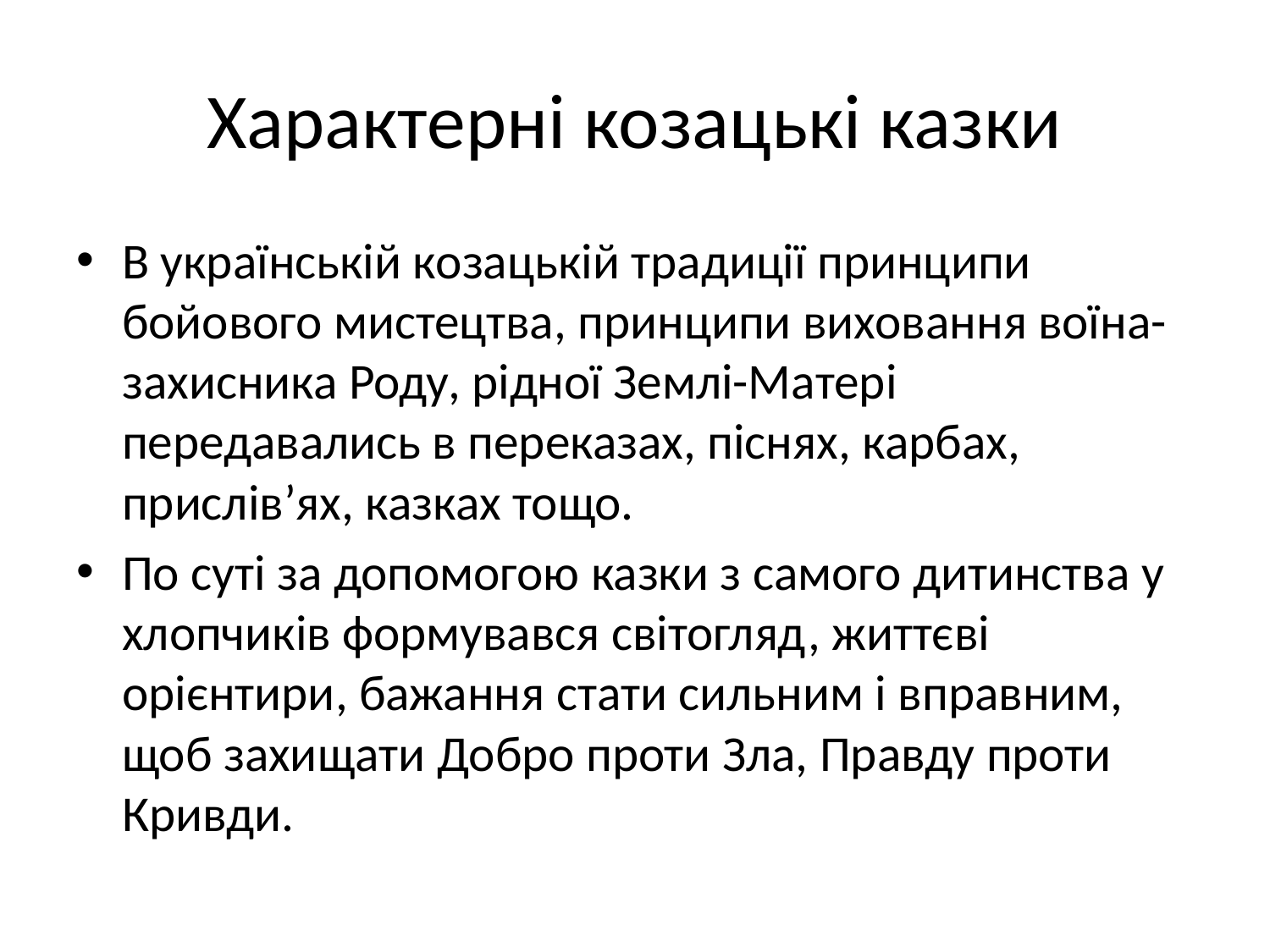

# Характерні козацькі казки
В українській козацькій традиції принципи бойового мистецтва, принципи виховання воїна-захисника Роду, рідної Землі-Матері передавались в переказах, піснях, карбах, прислів’ях, казках тощо.
По суті за допомогою казки з самого дитинства у хлопчиків формувався світогляд, життєві орієнтири, бажання стати сильним і вправним, щоб захищати Добро проти Зла, Правду проти Кривди.